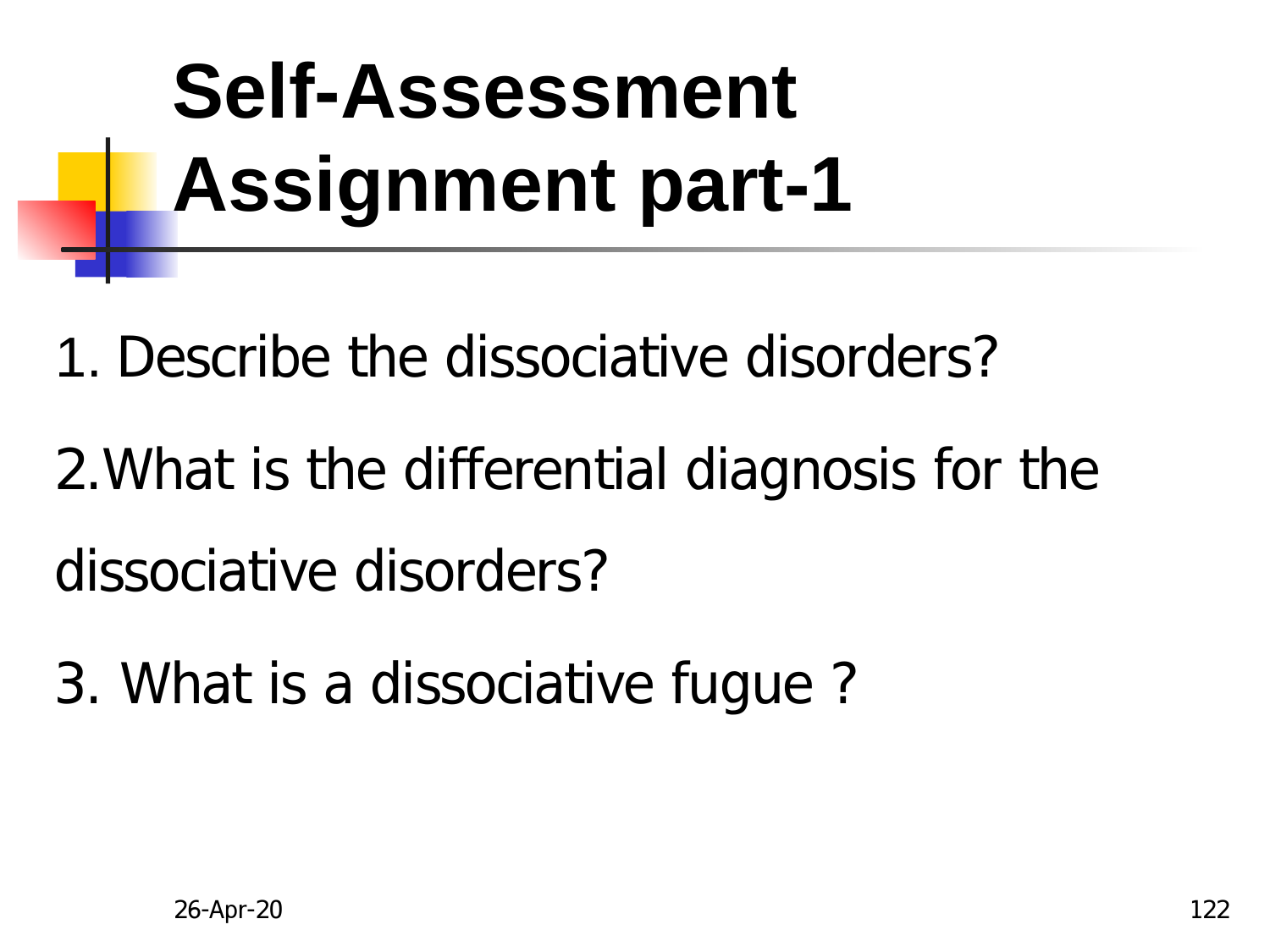

# Self-Assessment Assignment part-1
1. Describe the dissociative disorders?
2.What is the differential diagnosis for the dissociative disorders?
3. What is a dissociative fugue ?
26-Apr-20
122